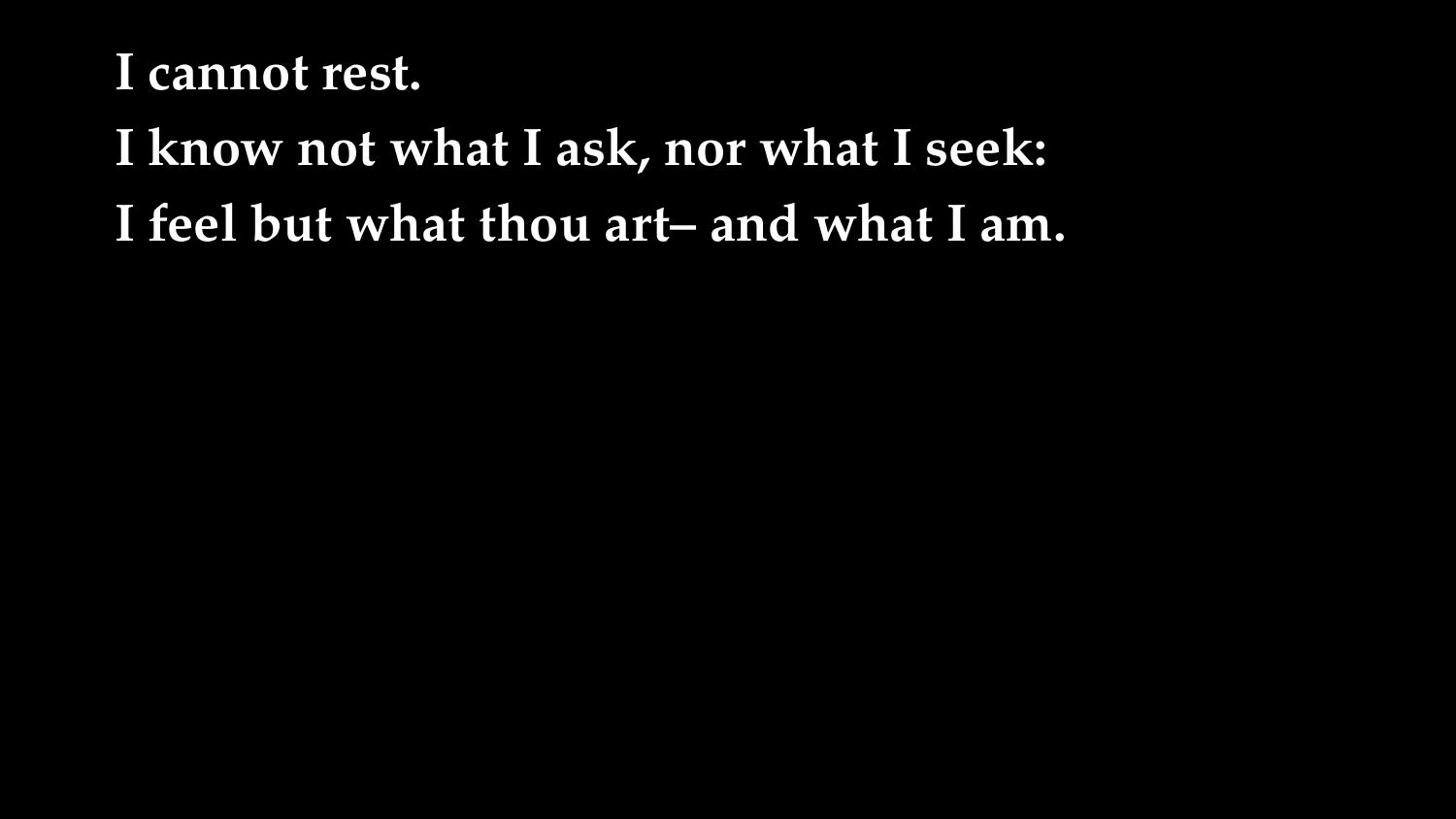

# I cannot rest. I know not what I ask, nor what I seek: I feel but what thou art– and what I am.